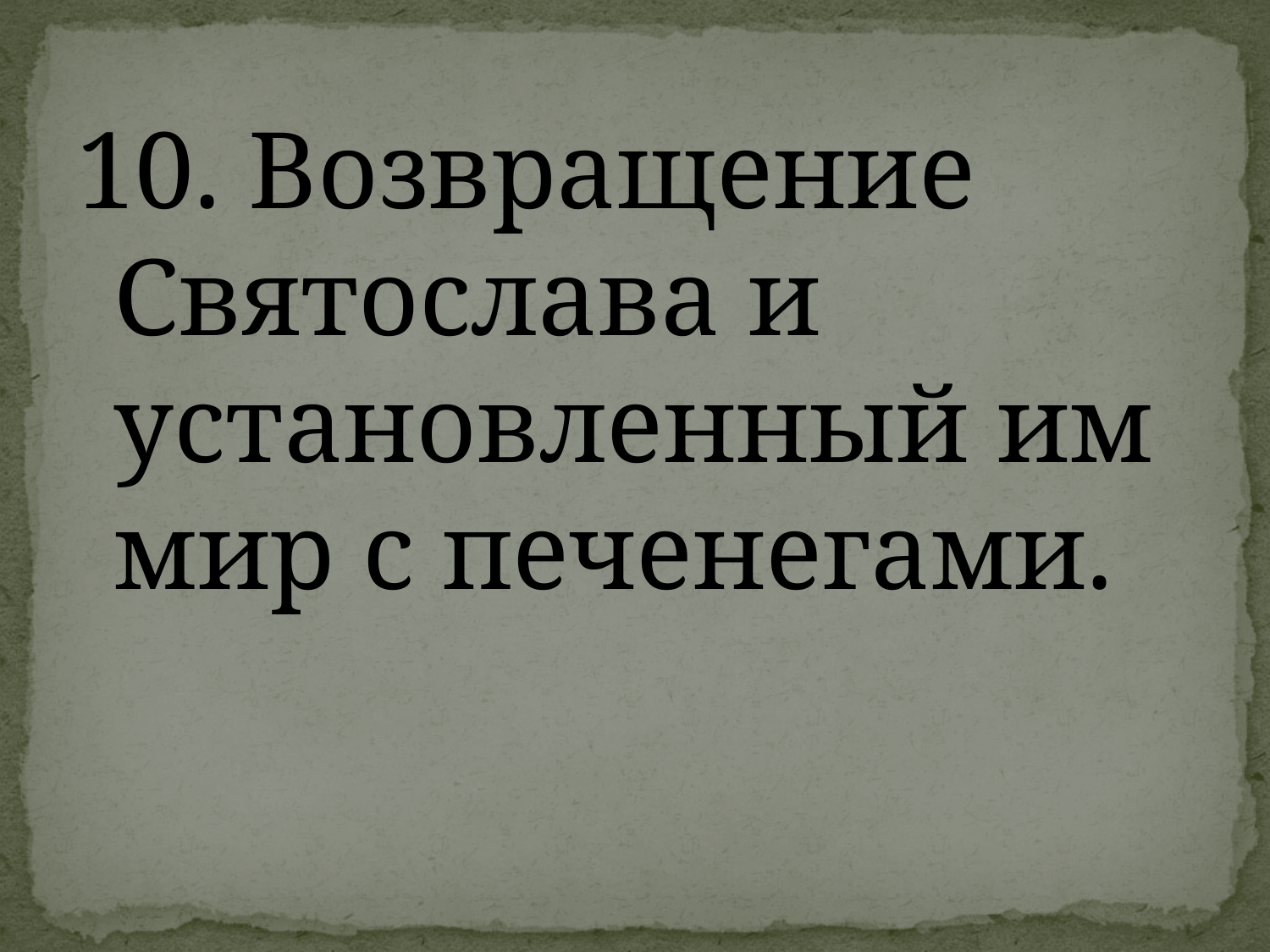

#
10. Возвращение Святослава и установленный им мир с печенегами.